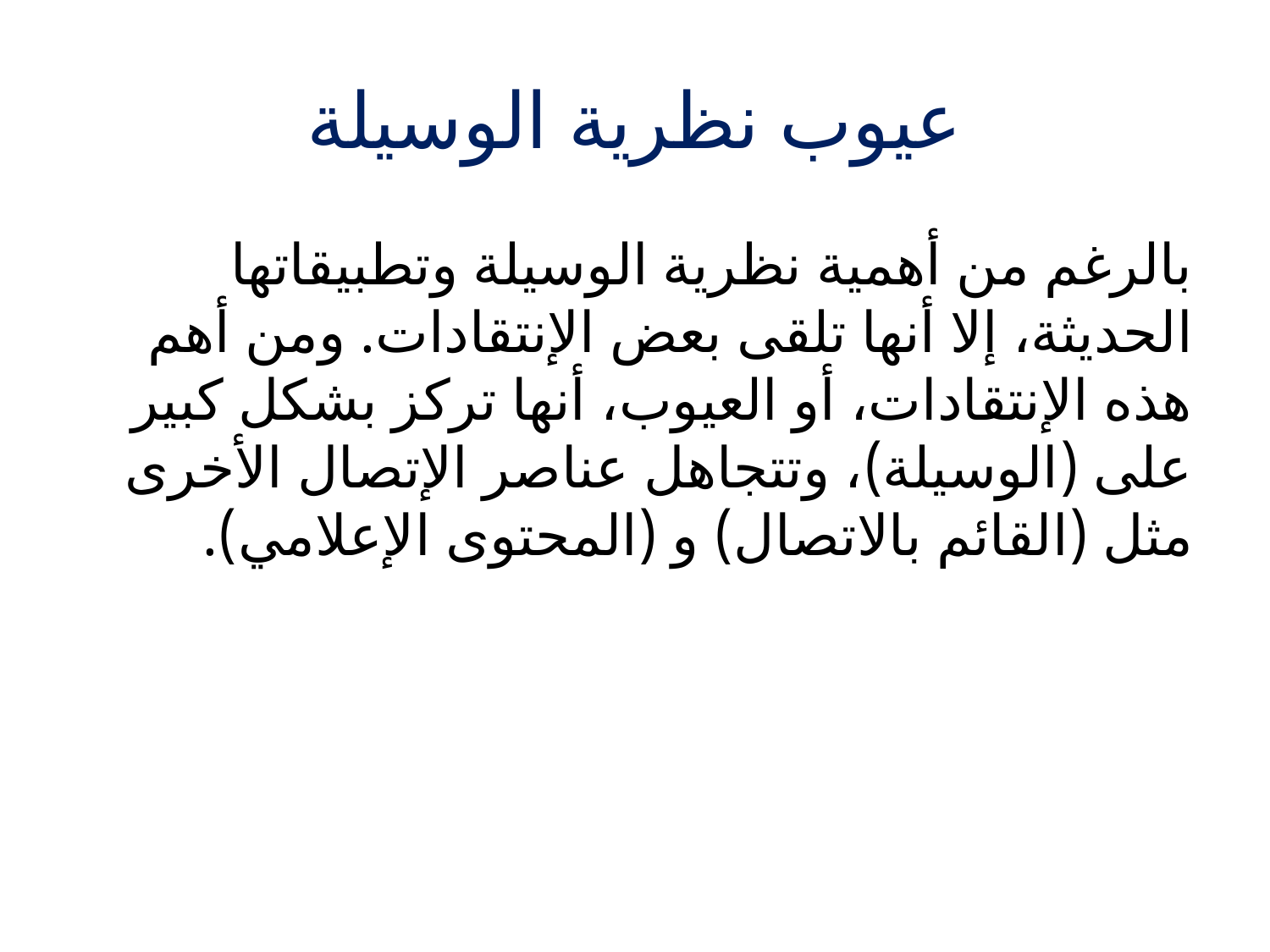

# عيوب نظرية الوسيلة
بالرغم من أهمية نظرية الوسيلة وتطبيقاتها الحديثة، إلا أنها تلقى بعض الإنتقادات. ومن أهم هذه الإنتقادات، أو العيوب، أنها تركز بشكل كبير على (الوسيلة)، وتتجاهل عناصر الإتصال الأخرى مثل (القائم بالاتصال) و (المحتوى الإعلامي).